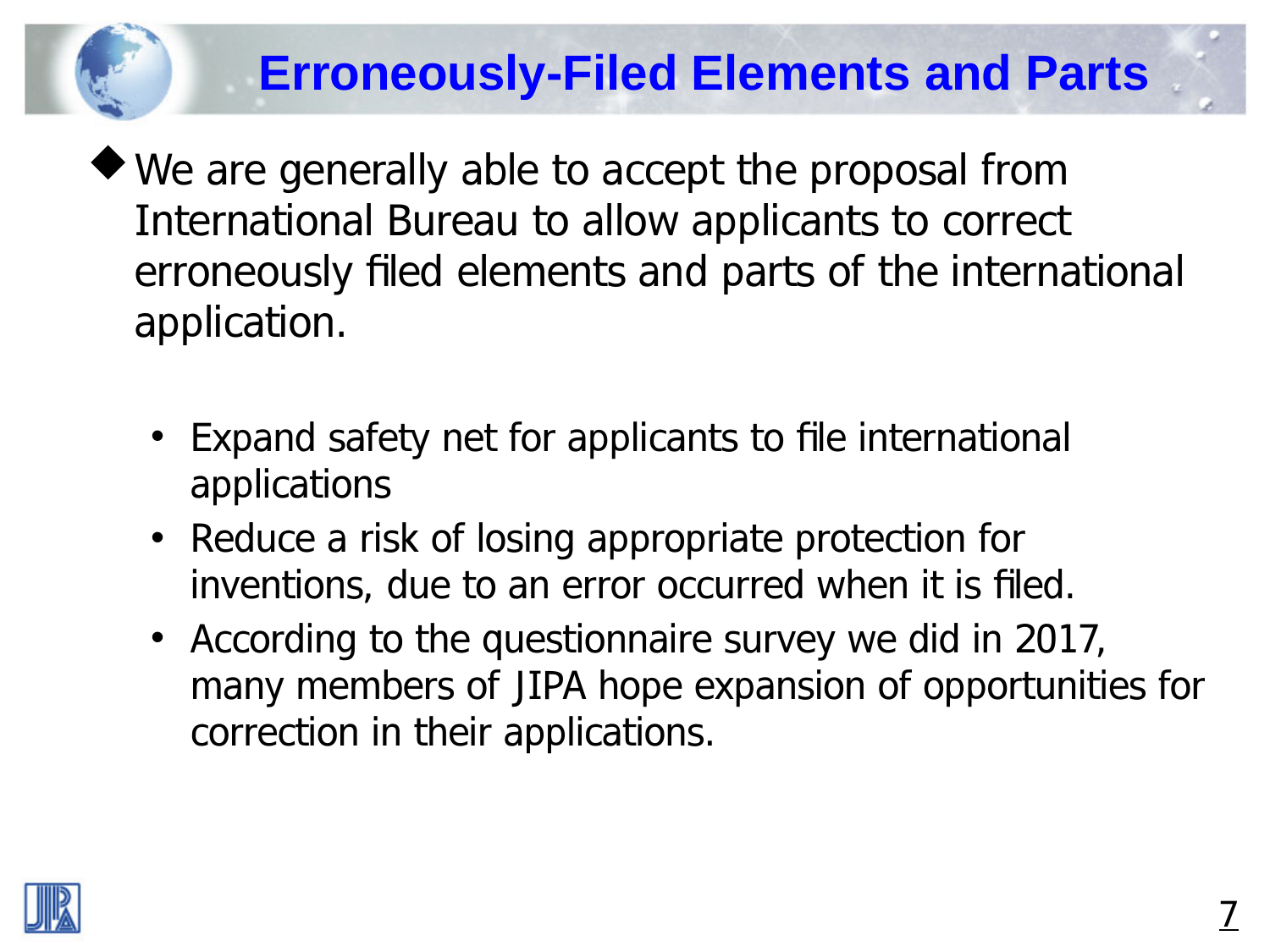

Erroneously-Filed Elements and Parts
We are generally able to accept the proposal from International Bureau to allow applicants to correct erroneously filed elements and parts of the international application.

Expand safety net for applicants to file international applications
Reduce a risk of losing appropriate protection for inventions, due to an error occurred when it is filed.
According to the questionnaire survey we did in 2017, many members of JIPA hope expansion of opportunities for correction in their applications.

7